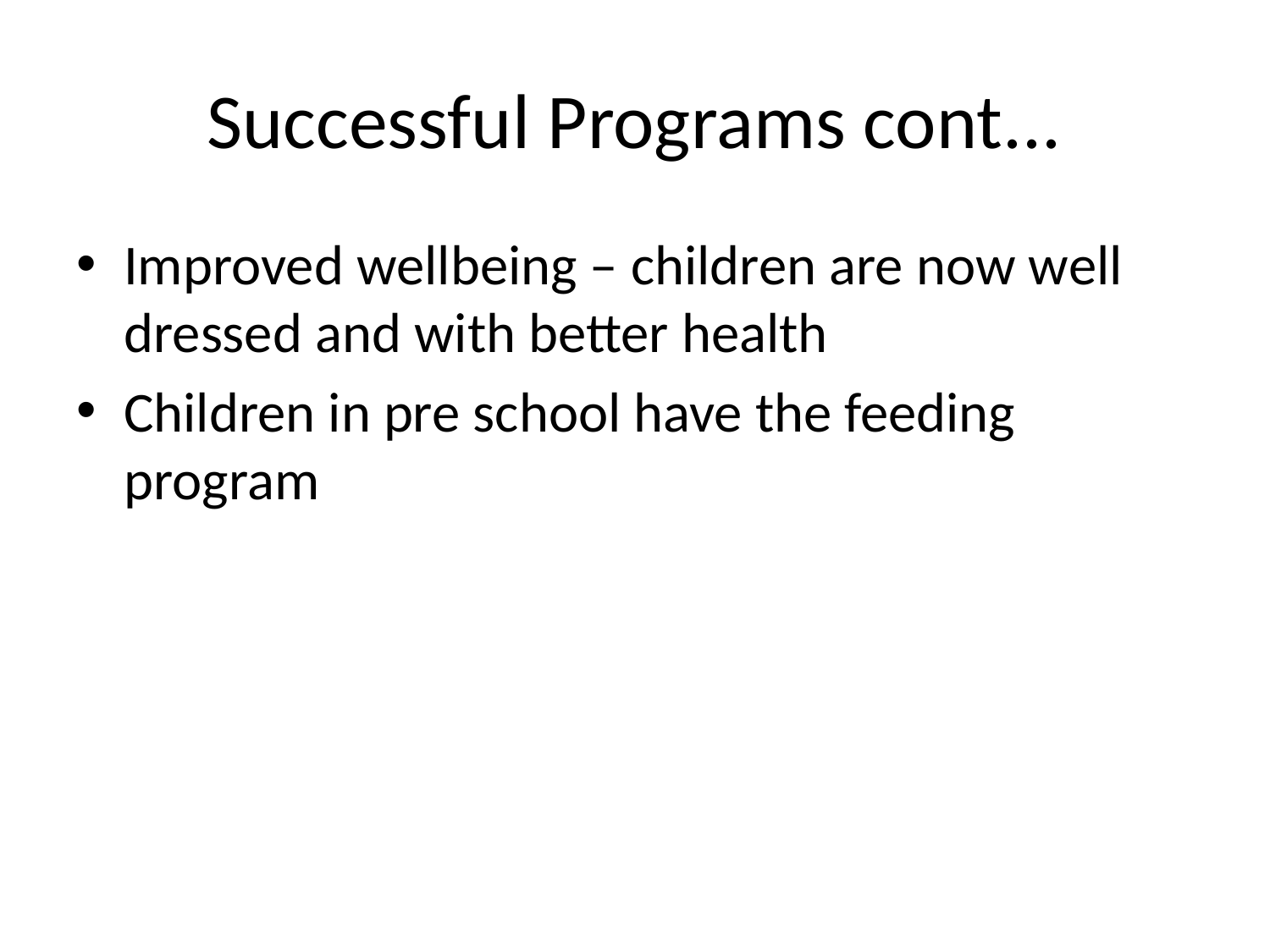

# Successful Programs cont...
Improved wellbeing – children are now well dressed and with better health
Children in pre school have the feeding program